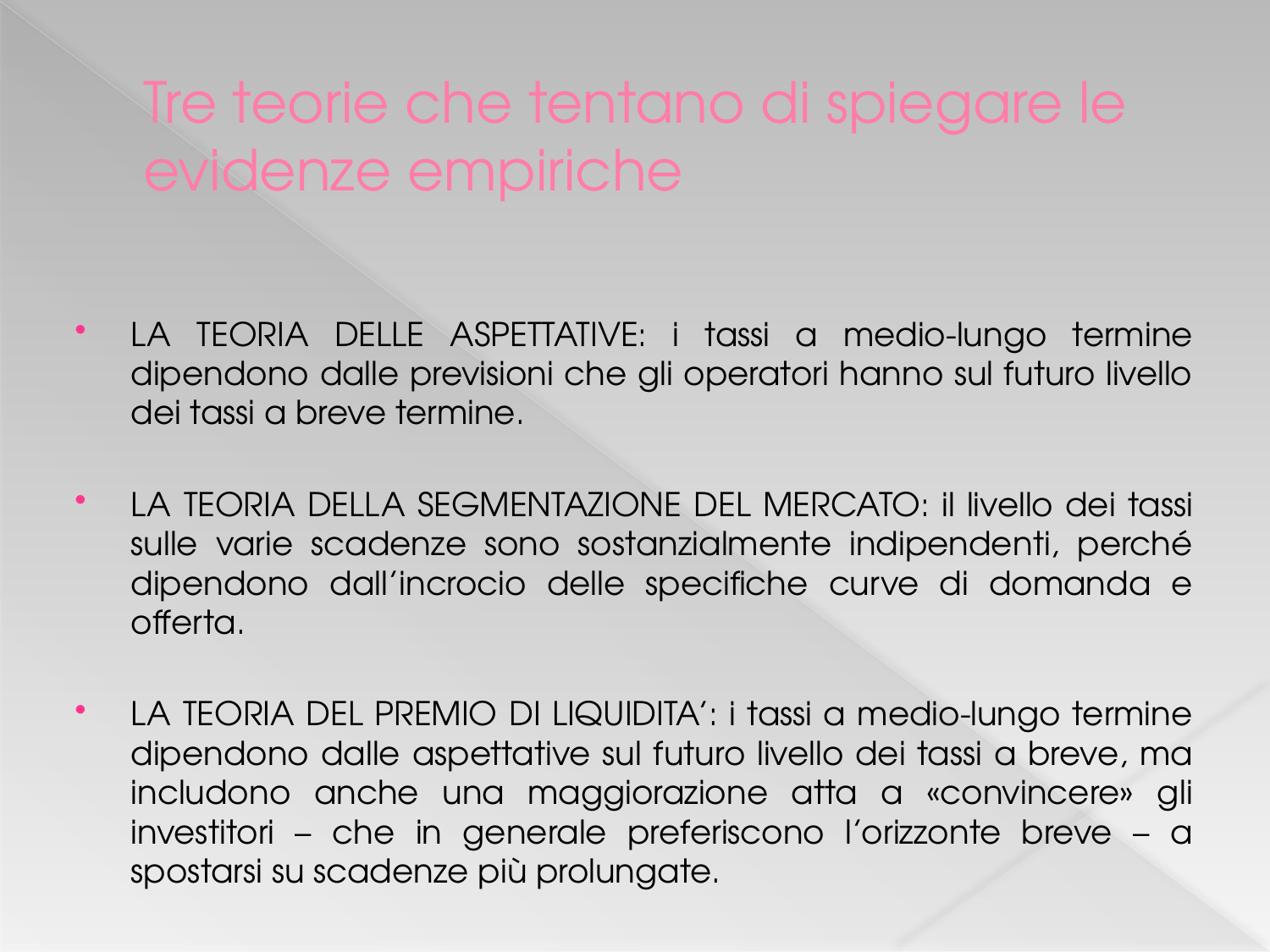

# Tre teorie che tentano di spiegare le evidenze empiriche

LA TEORIA DELLE ASPETTATIVE: i tassi a medio-lungo termine dipendono dalle previsioni che gli operatori hanno sul futuro livello dei tassi a breve termine.

LA TEORIA DELLA SEGMENTAZIONE DEL MERCATO: il livello dei tassi sulle varie scadenze sono sostanzialmente indipendenti, perché dipendono dall’incrocio delle specifiche curve di domanda e offerta.

LA TEORIA DEL PREMIO DI LIQUIDITA’: i tassi a medio-lungo termine dipendono dalle aspettative sul futuro livello dei tassi a breve, ma includono anche una maggiorazione atta a «convincere» gli investitori – che in generale preferiscono l’orizzonte breve – a spostarsi su scadenze più prolungate.